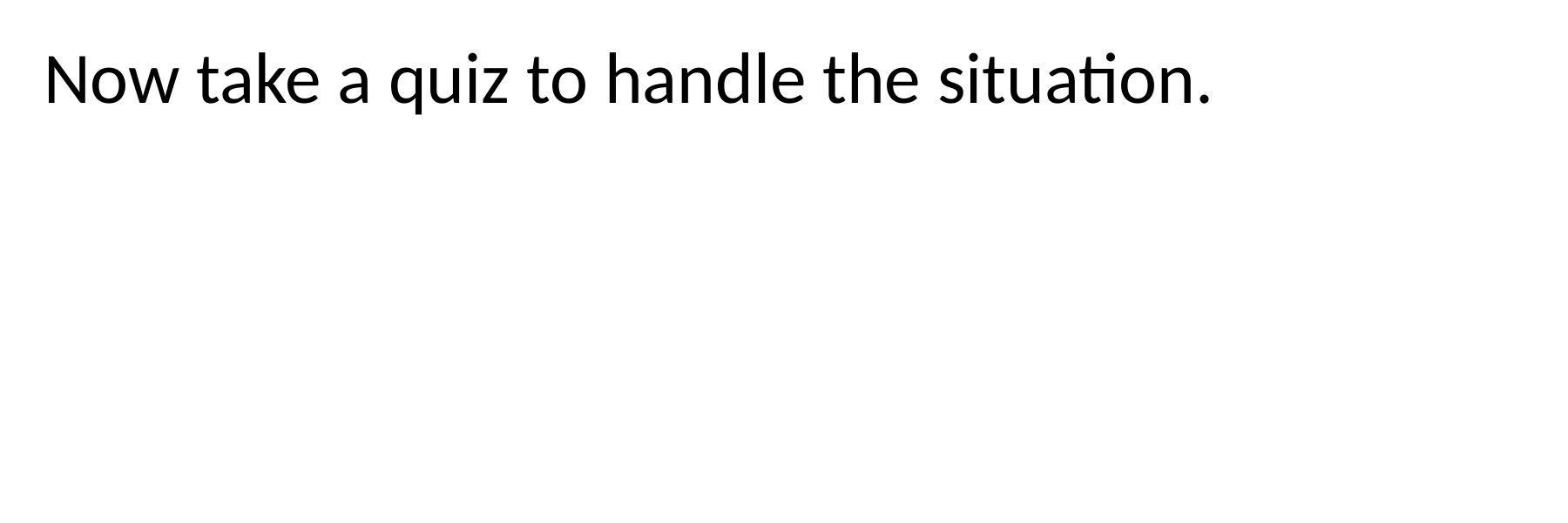

Now take a quiz to handle the situation.